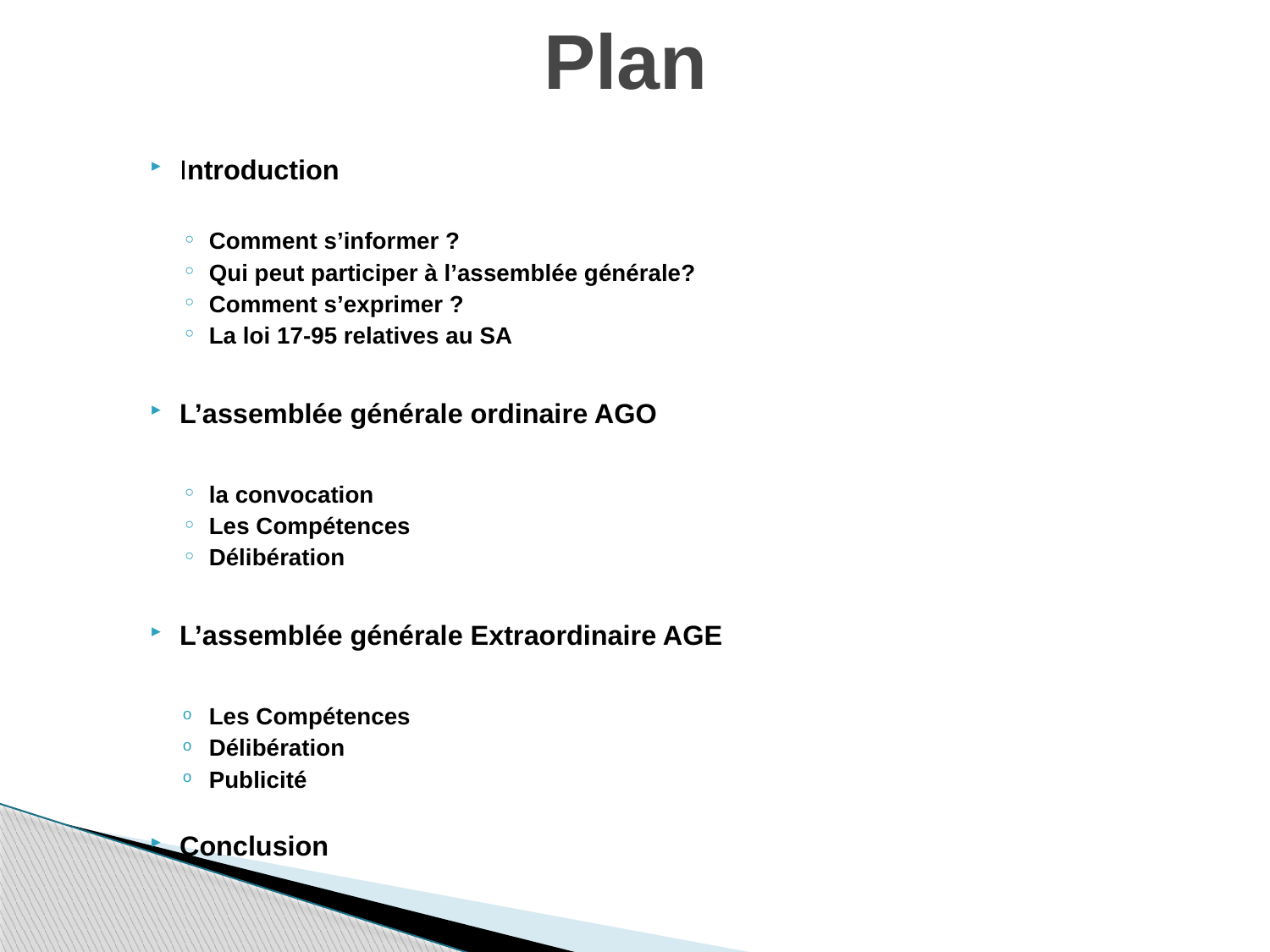

# Plan
Introduction

Comment s’informer ?
Qui peut participer à l’assemblée générale?
Comment s’exprimer ?
La loi 17-95 relatives au SA

L’assemblée générale ordinaire AGO

la convocation
Les Compétences
Délibération

L’assemblée générale Extraordinaire AGE

Les Compétences
Délibération
Publicité

Conclusion